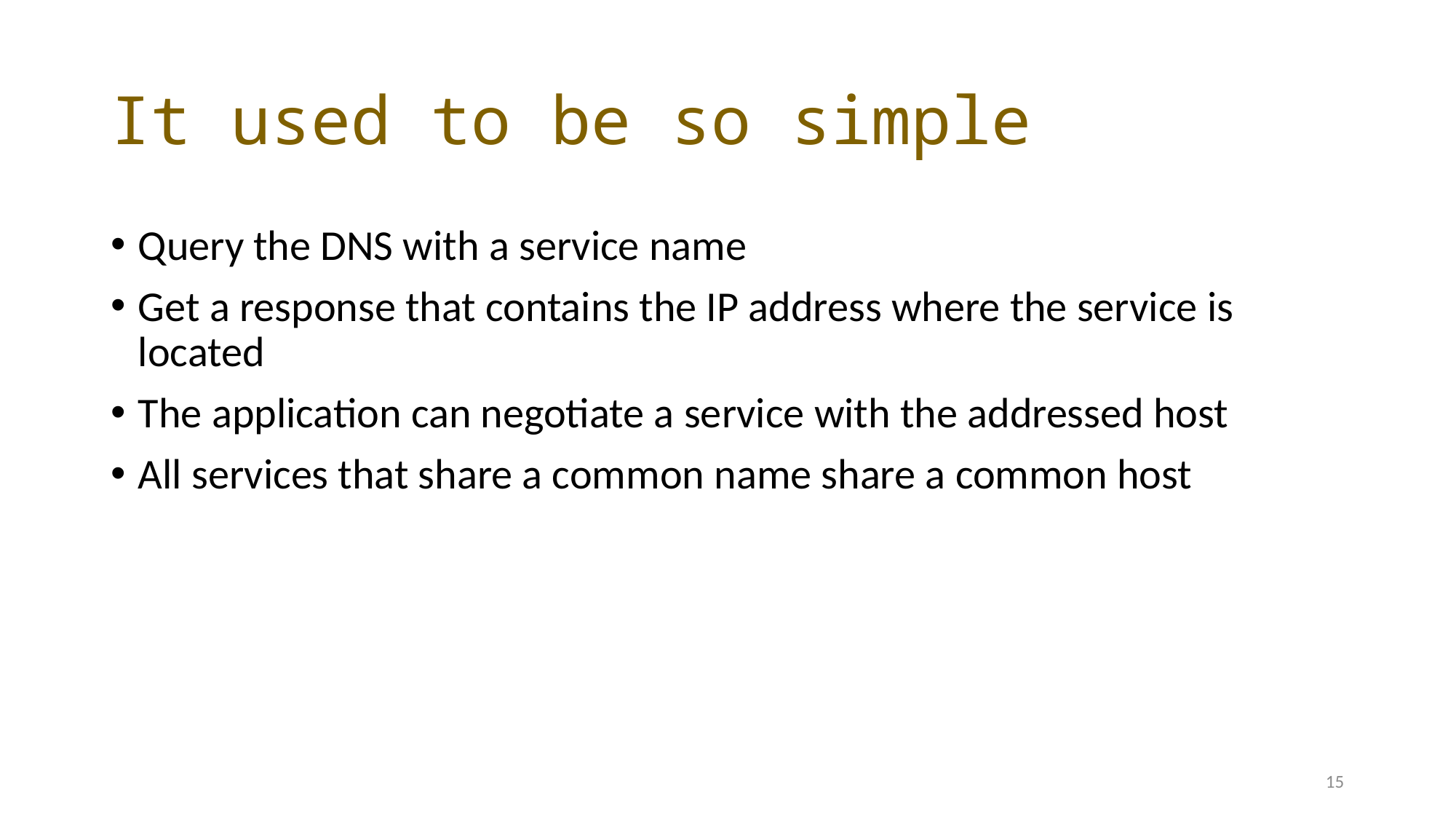

# It used to be so simple
Query the DNS with a service name
Get a response that contains the IP address where the service is located
The application can negotiate a service with the addressed host
All services that share a common name share a common host
15